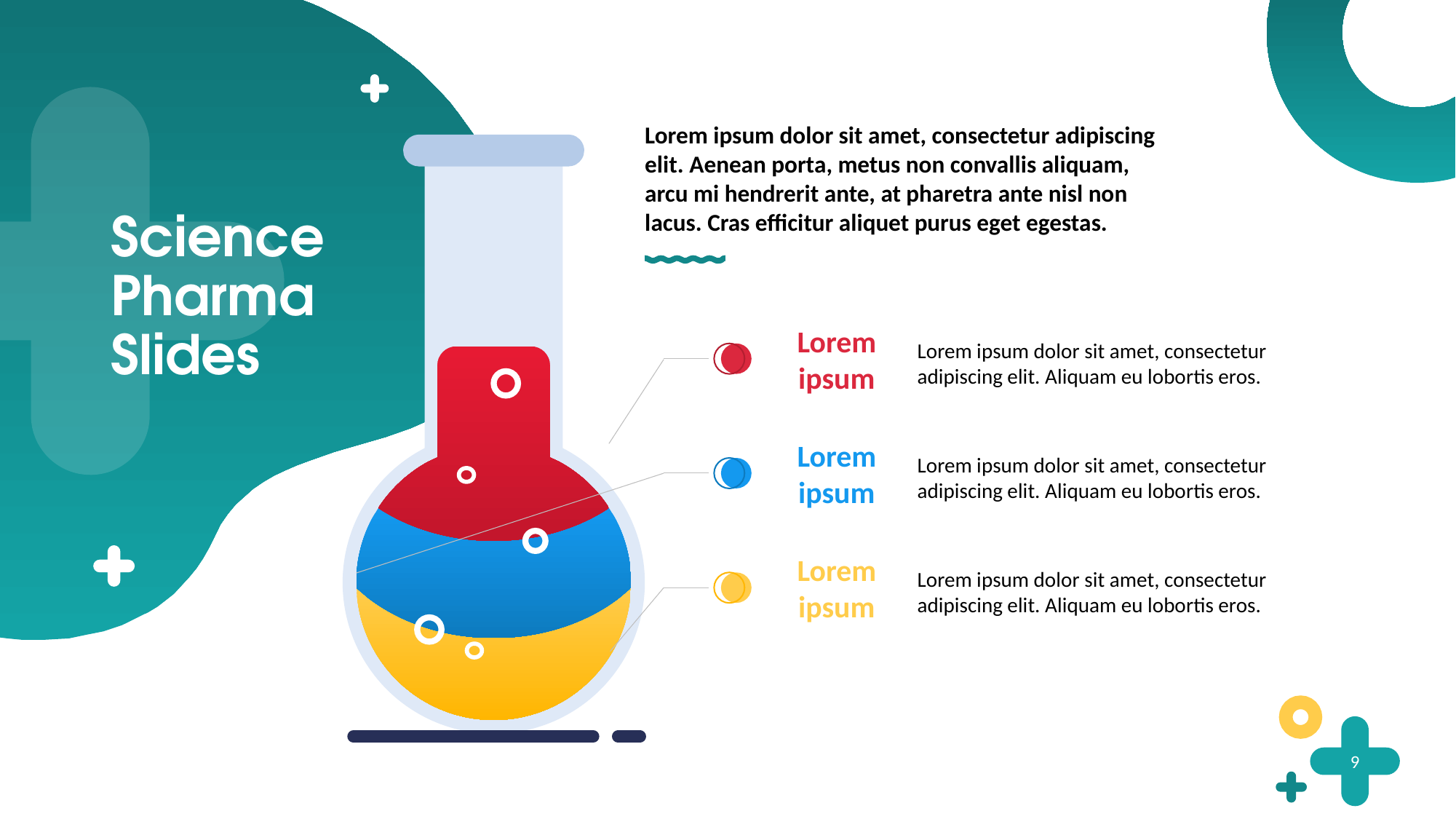

Lorem ipsum dolor sit amet, consectetur adipiscing elit. Aenean porta, metus non convallis aliquam, arcu mi hendrerit ante, at pharetra ante nisl non lacus. Cras efficitur aliquet purus eget egestas.

# Science Pharma Slides

Lorem ipsum
Lorem ipsum dolor sit amet, consectetur adipiscing elit. Aliquam eu lobortis eros.

Lorem ipsum
Lorem ipsum dolor sit amet, consectetur adipiscing elit. Aliquam eu lobortis eros.

Lorem ipsum
Lorem ipsum dolor sit amet, consectetur adipiscing elit. Aliquam eu lobortis eros.

9